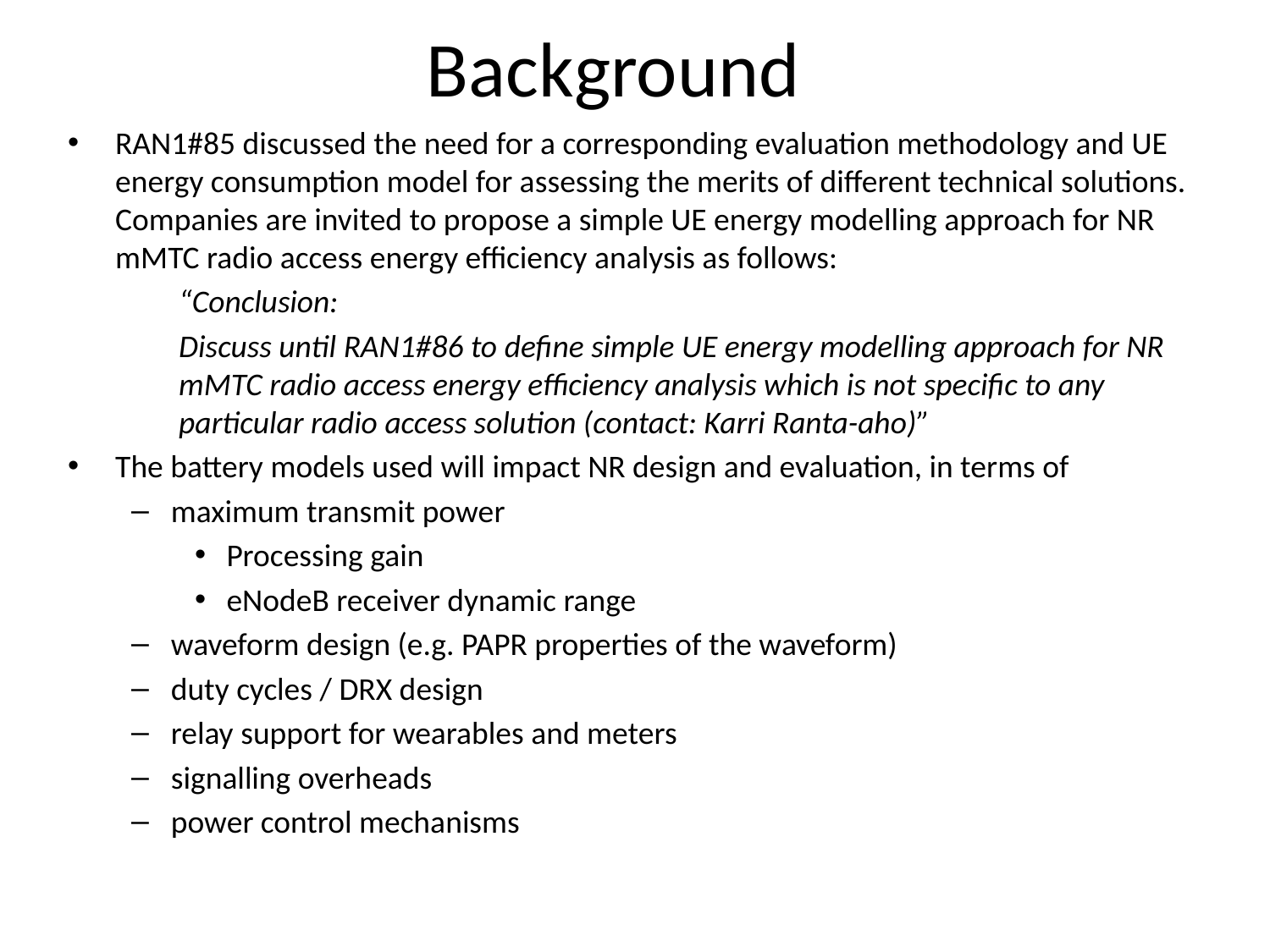

# Background
RAN1#85 discussed the need for a corresponding evaluation methodology and UE energy consumption model for assessing the merits of different technical solutions. Companies are invited to propose a simple UE energy modelling approach for NR mMTC radio access energy efficiency analysis as follows:
“Conclusion:
Discuss until RAN1#86 to define simple UE energy modelling approach for NR mMTC radio access energy efficiency analysis which is not specific to any particular radio access solution (contact: Karri Ranta-aho)”
The battery models used will impact NR design and evaluation, in terms of
maximum transmit power
Processing gain
eNodeB receiver dynamic range
waveform design (e.g. PAPR properties of the waveform)
duty cycles / DRX design
relay support for wearables and meters
signalling overheads
power control mechanisms